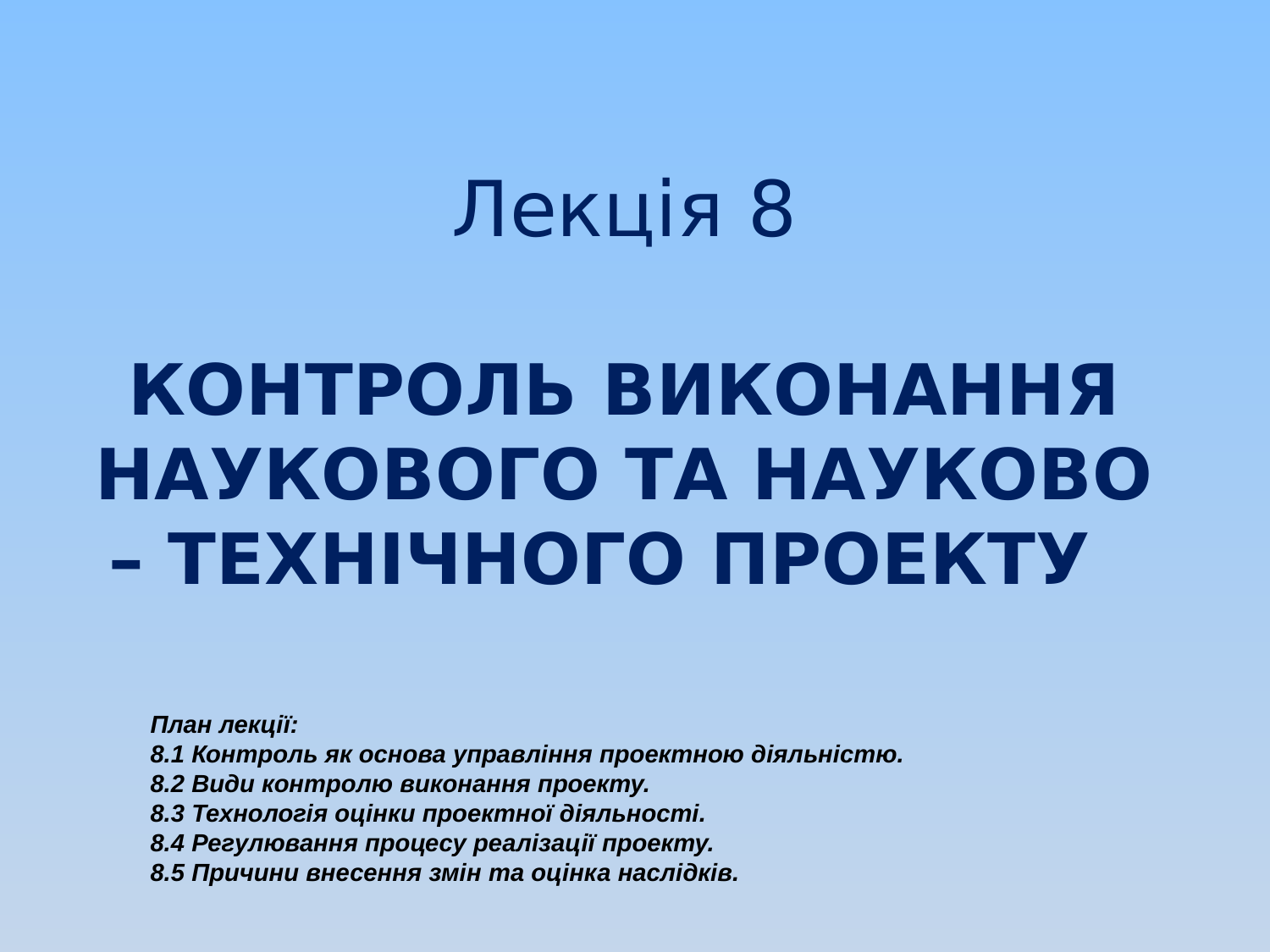

# Лекція 8 КОНТРОЛЬ ВИКОНАННЯ НАУКОВОГО ТА НАУКОВО – ТЕХНІЧНОГО ПРОЕКТУ
План лекції:
8.1 Контроль як основа управління проектною діяльністю.
8.2 Види контролю виконання проекту.
8.3 Технологія оцінки проектної діяльності.
8.4 Регулювання процесу реалізації проекту.
8.5 Причини внесення змін та оцінка наслідків.